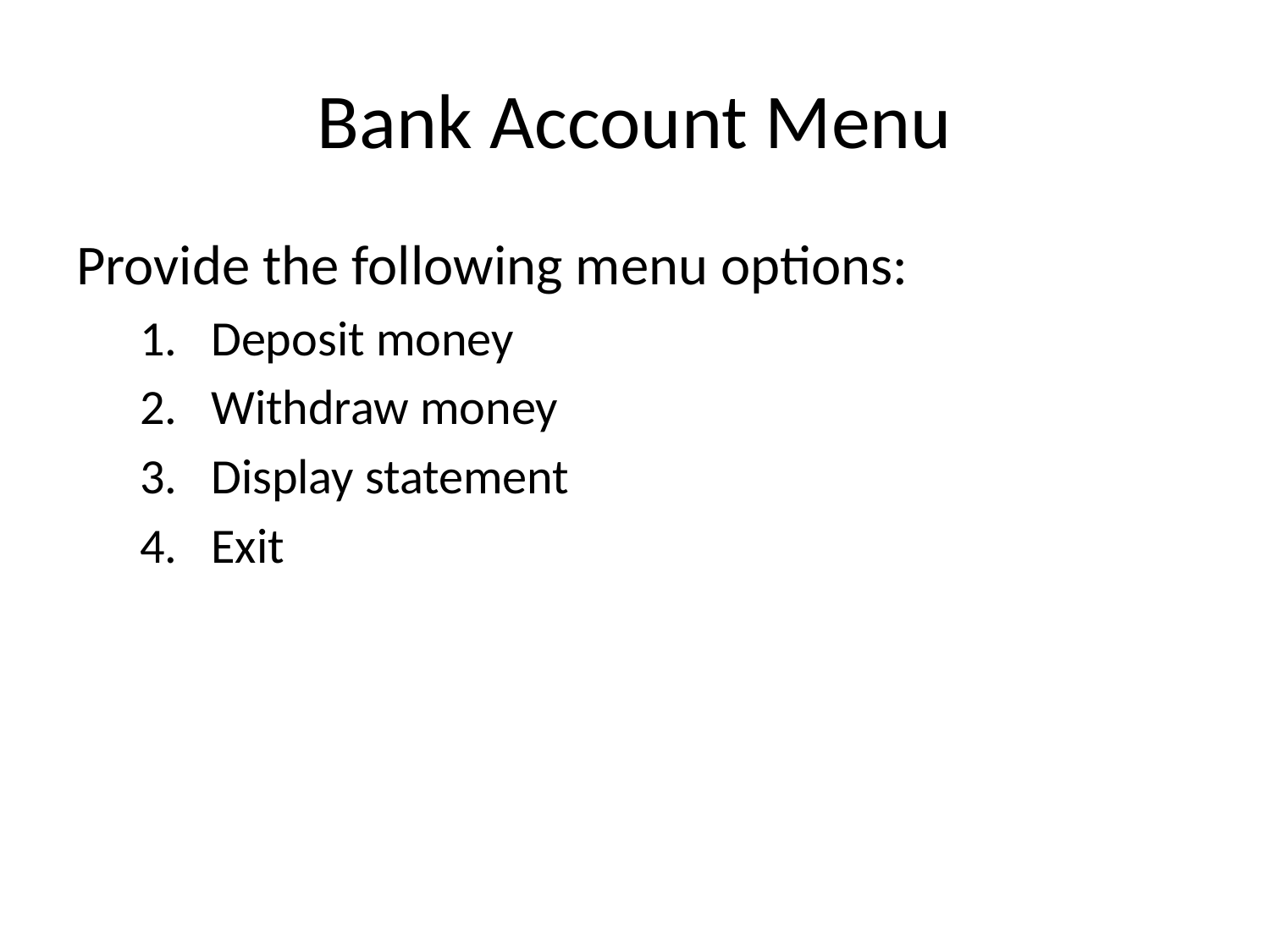

# Bank Account Menu
Provide the following menu options:
Deposit money
Withdraw money
Display statement
Exit